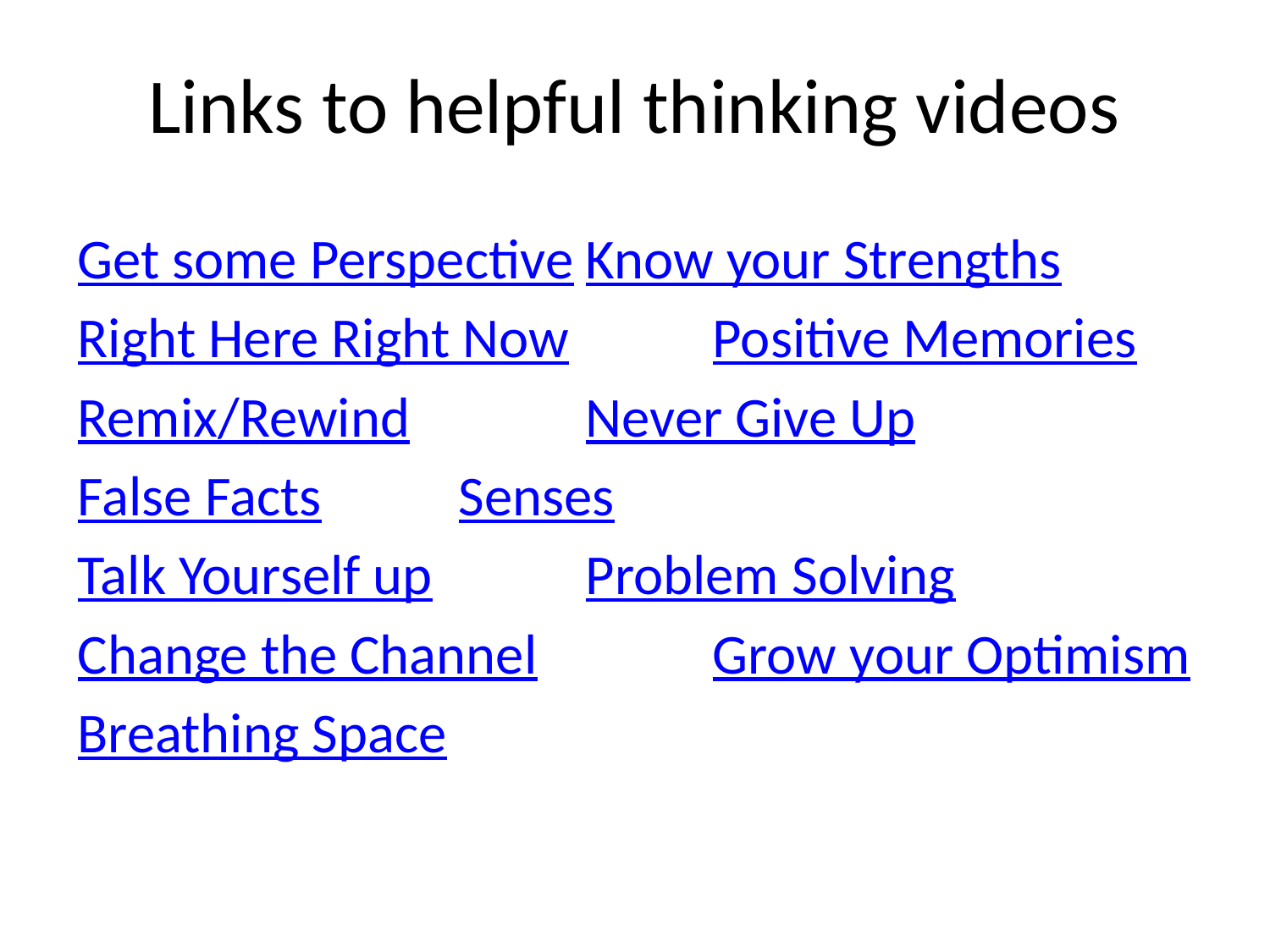

# Links to helpful thinking videos
Get some Perspective		Know your Strengths
Right Here Right Now		Positive Memories
Remix/Rewind			Never Give Up
False Facts				Senses
Talk Yourself up			Problem Solving
Change the Channel		Grow your Optimism
Breathing Space